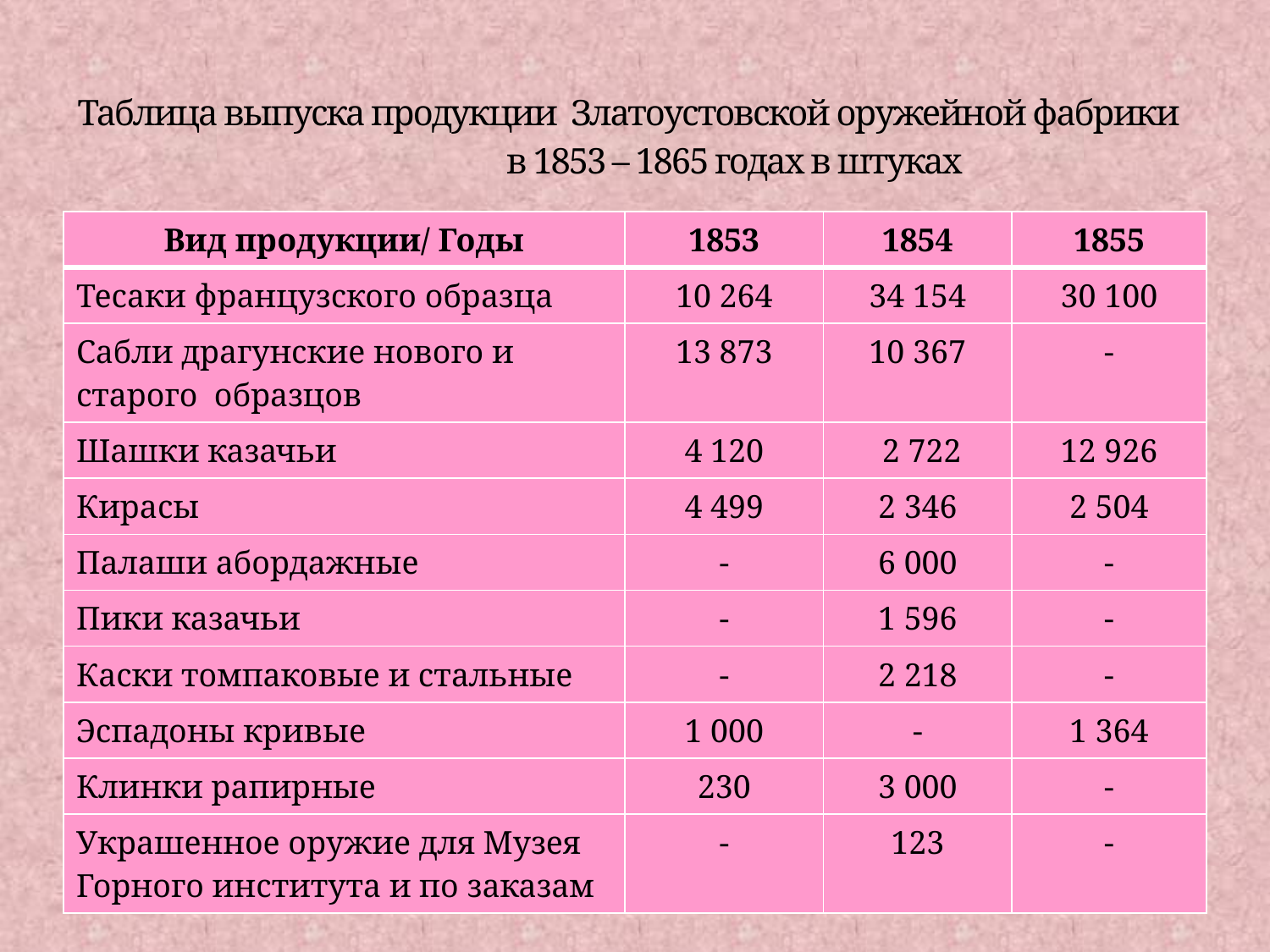

# Таблица выпуска продукции  Златоустовской оружейной фабрики                              в 1853 – 1865 годах в штуках
| Вид продукции/ Годы | 1853 | 1854 | 1855 |
| --- | --- | --- | --- |
| Тесаки французского образца | 10 264 | 34 154 | 30 100 |
| Сабли драгунские нового и старого образцов | 13 873 | 10 367 | - |
| Шашки казачьи | 4 120 | 2 722 | 12 926 |
| Кирасы | 4 499 | 2 346 | 2 504 |
| Палаши абордажные | - | 6 000 | - |
| Пики казачьи | - | 1 596 | - |
| Каски томпаковые и стальные | - | 2 218 | - |
| Эспадоны кривые | 1 000 | - | 1 364 |
| Клинки рапирные | 230 | 3 000 | - |
| Украшенное оружие для Музея Горного института и по заказам | - | 123 | - |